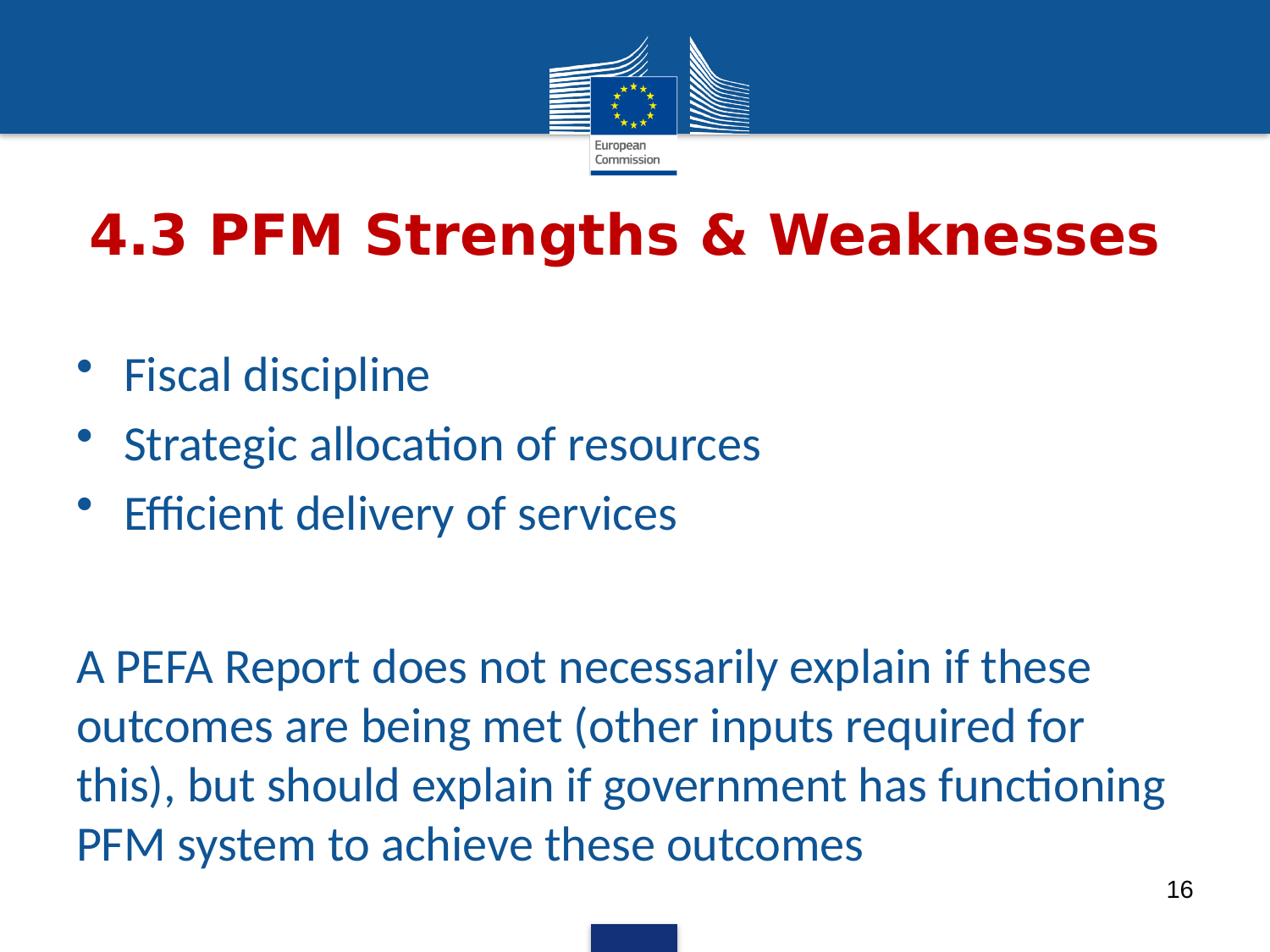

# 4.3 PFM Strengths & Weaknesses
Fiscal discipline
Strategic allocation of resources
Efficient delivery of services

A PEFA Report does not necessarily explain if these outcomes are being met (other inputs required for this), but should explain if government has functioning PFM system to achieve these outcomes

16